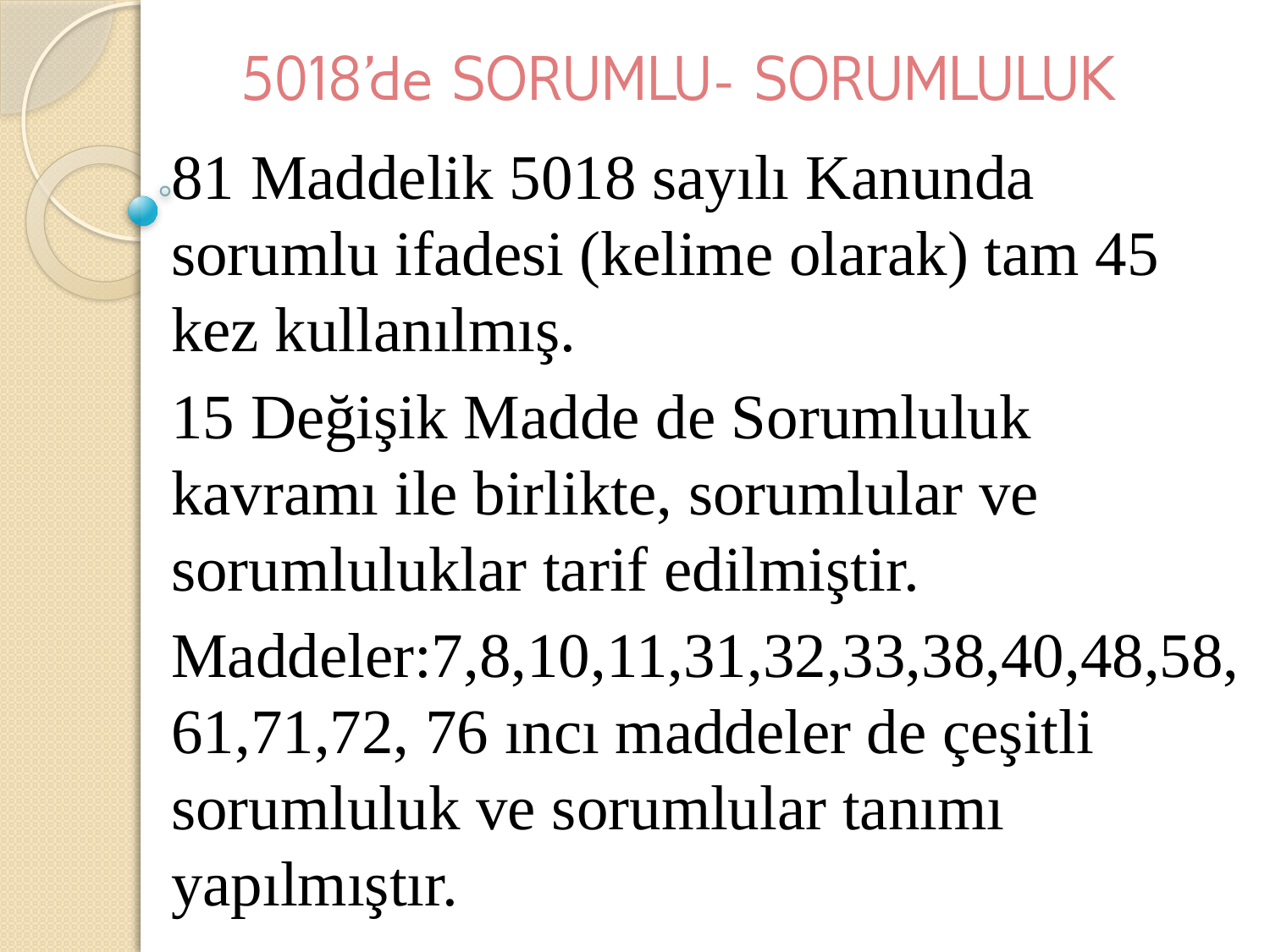

# 5018’de SORUMLU- SORUMLULUK
81 Maddelik 5018 sayılı Kanunda sorumlu ifadesi (kelime olarak) tam 45 kez kullanılmış.
15 Değişik Madde de Sorumluluk kavramı ile birlikte, sorumlular ve sorumluluklar tarif edilmiştir.
Maddeler:7,8,10,11,31,32,33,38,40,48,58,61,71,72, 76 ıncı maddeler de çeşitli sorumluluk ve sorumlular tanımı  yapılmıştır.